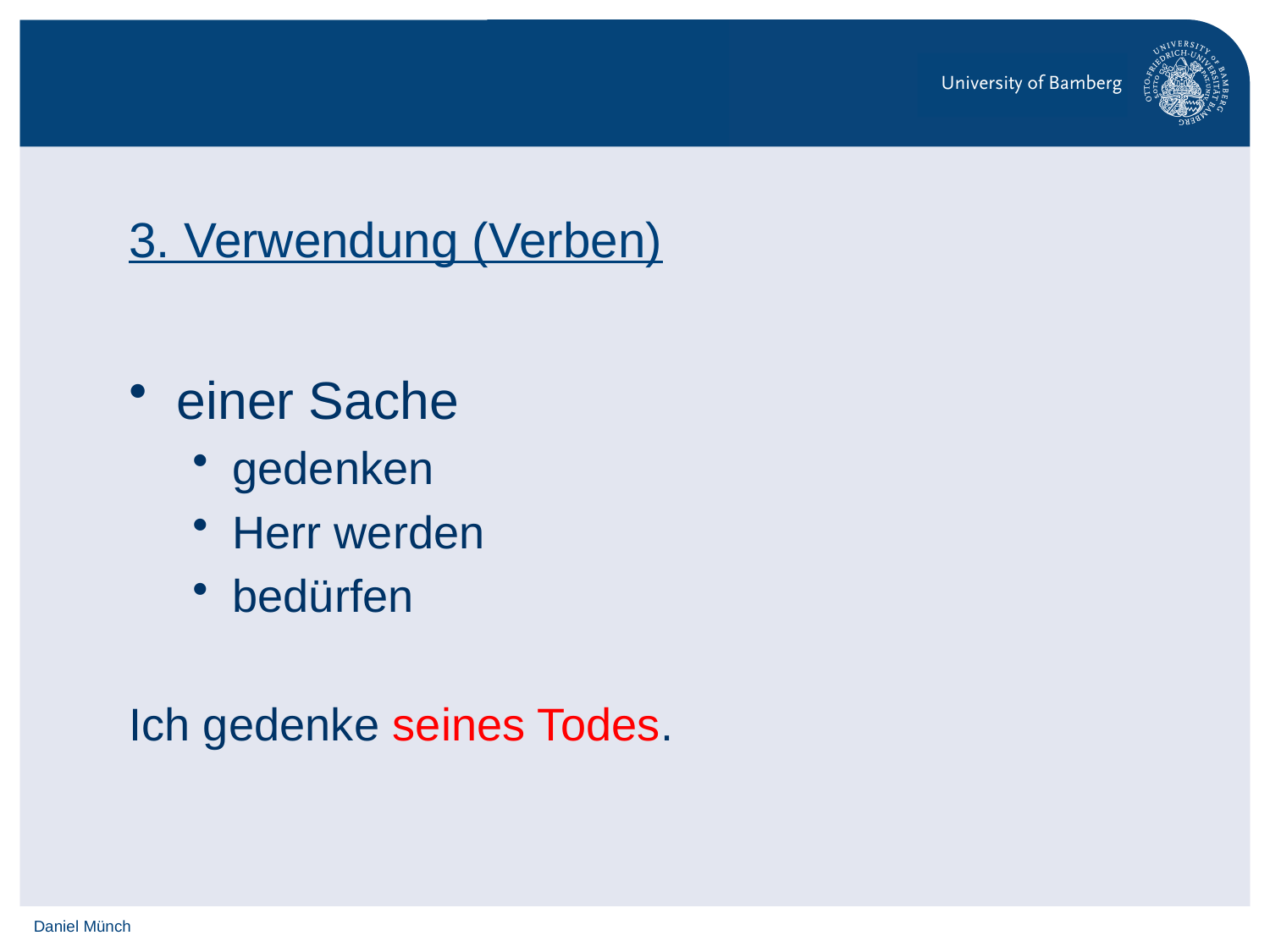

# 3. Verwendung (Verben)
einer Sache
gedenken
Herr werden
bedürfen

Ich gedenke seines Todes.